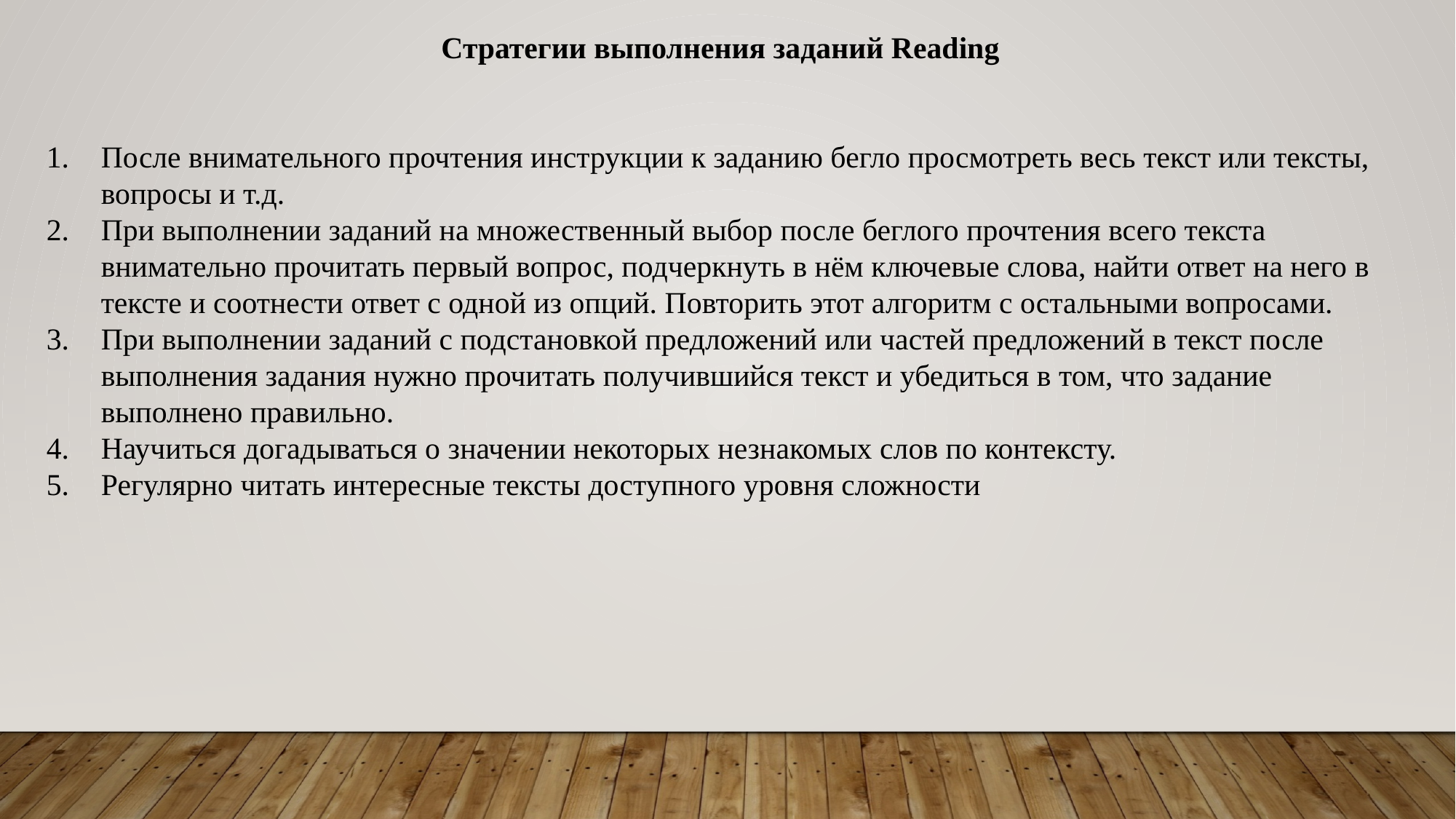

Стратегии выполнения заданий Reading

После внимательного прочтения инструкции к заданию бегло просмотреть весь текст или тексты, вопросы и т.д.
При выполнении заданий на множественный выбор после беглого прочтения всего текста внимательно прочитать первый вопрос, подчеркнуть в нём ключевые слова, найти ответ на него в тексте и соотнести ответ с одной из опций. Повторить этот алгоритм с остальными вопросами.
При выполнении заданий с подстановкой предложений или частей предложений в текст после выполнения задания нужно прочитать получившийся текст и убедиться в том, что задание выполнено правильно.
Научиться догадываться о значении некоторых незнакомых слов по контексту.
Регулярно читать интересные тексты доступного уровня сложности